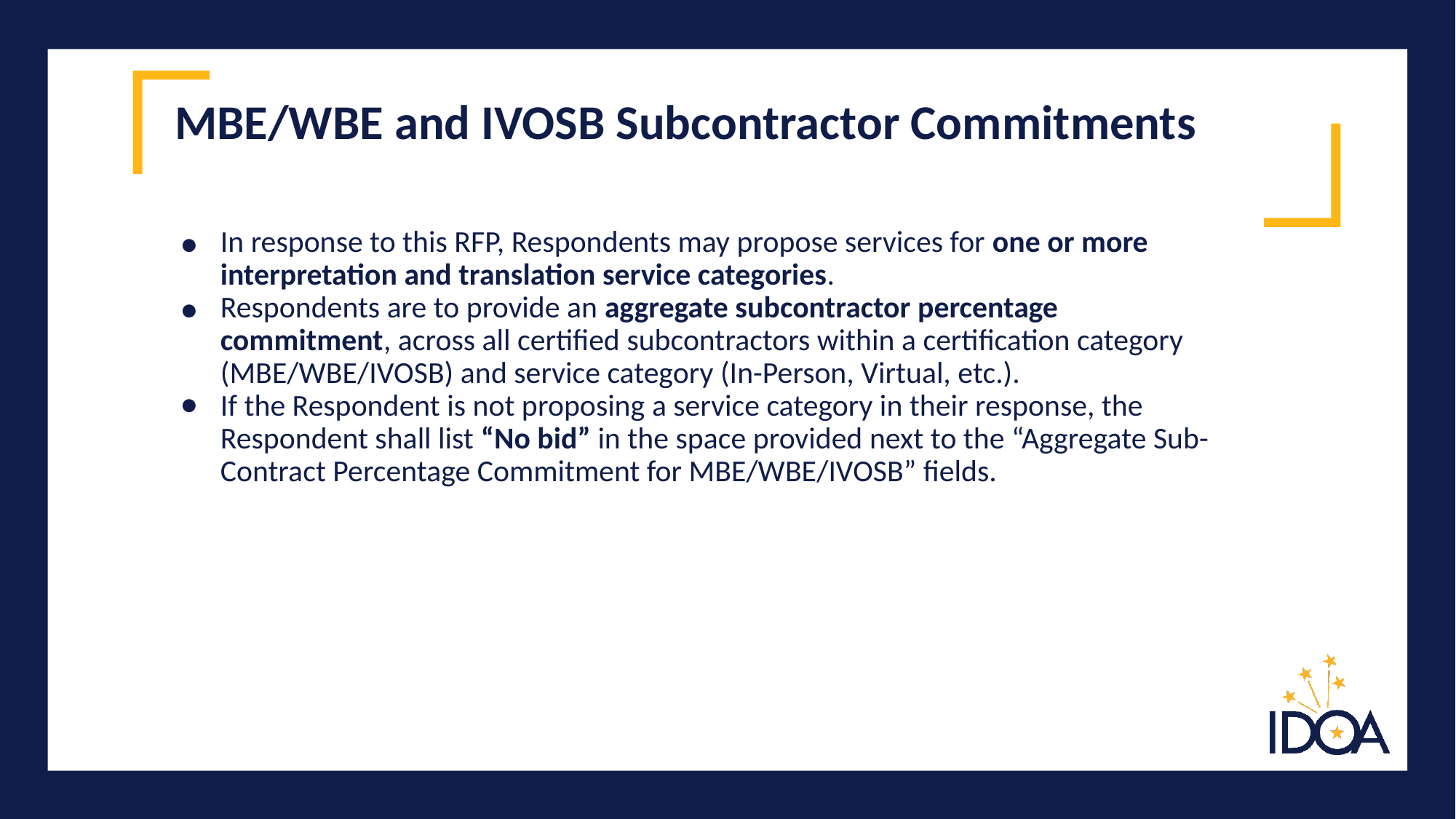

# MBE/WBE and IVOSB Subcontractor Commitments
In response to this RFP, Respondents may propose services for one or more interpretation and translation service categories.
Respondents are to provide an aggregate subcontractor percentage commitment, across all certified subcontractors within a certification category (MBE/WBE/IVOSB) and service category (In-Person, Virtual, etc.).
If the Respondent is not proposing a service category in their response, the Respondent shall list “No bid” in the space provided next to the “Aggregate Sub-Contract Percentage Commitment for MBE/WBE/IVOSB” fields.